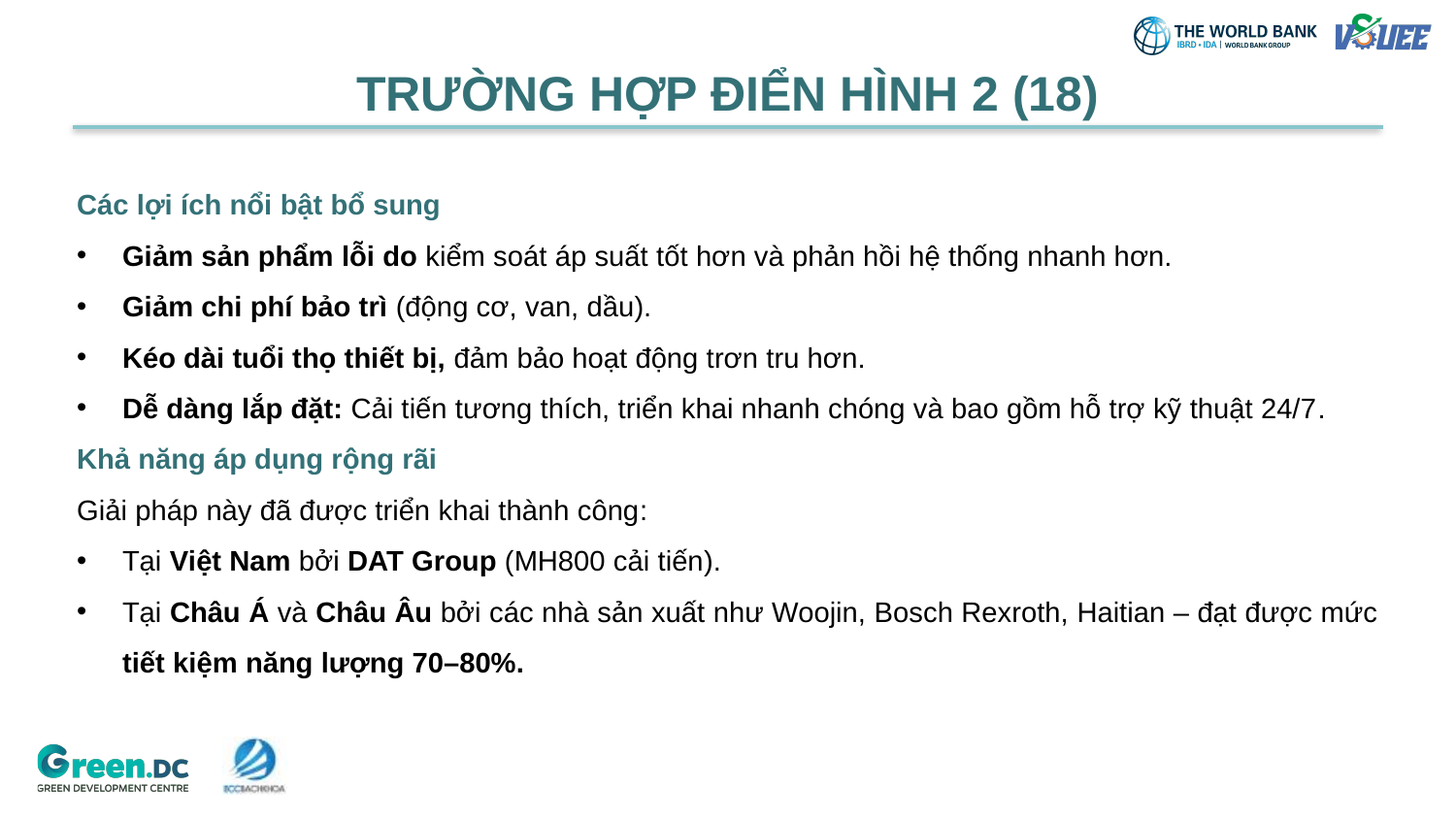

# TRƯỜNG HỢP ĐIỂN HÌNH 2 (18)
Các lợi ích nổi bật bổ sung
Giảm sản phẩm lỗi do kiểm soát áp suất tốt hơn và phản hồi hệ thống nhanh hơn.
Giảm chi phí bảo trì (động cơ, van, dầu).
Kéo dài tuổi thọ thiết bị, đảm bảo hoạt động trơn tru hơn.
Dễ dàng lắp đặt: Cải tiến tương thích, triển khai nhanh chóng và bao gồm hỗ trợ kỹ thuật 24/7.
Khả năng áp dụng rộng rãi
Giải pháp này đã được triển khai thành công:
Tại Việt Nam bởi DAT Group (MH800 cải tiến).
Tại Châu Á và Châu Âu bởi các nhà sản xuất như Woojin, Bosch Rexroth, Haitian – đạt được mức tiết kiệm năng lượng 70–80%.